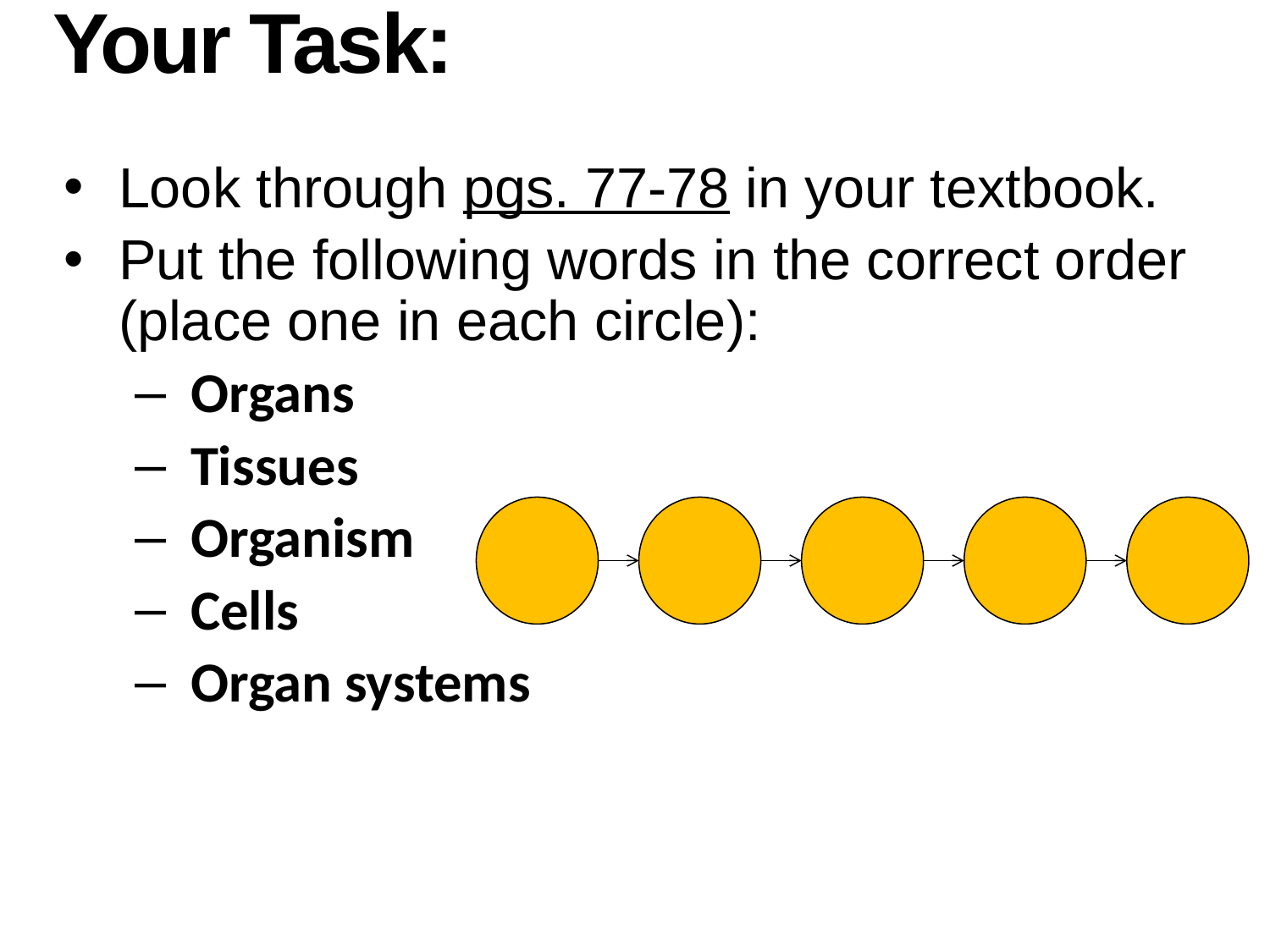

# Your Task:
Look through pgs. 77-78 in your textbook.
Put the following words in the correct order (place one in each circle):
Organs
Tissues
Organism
Cells
Organ systems